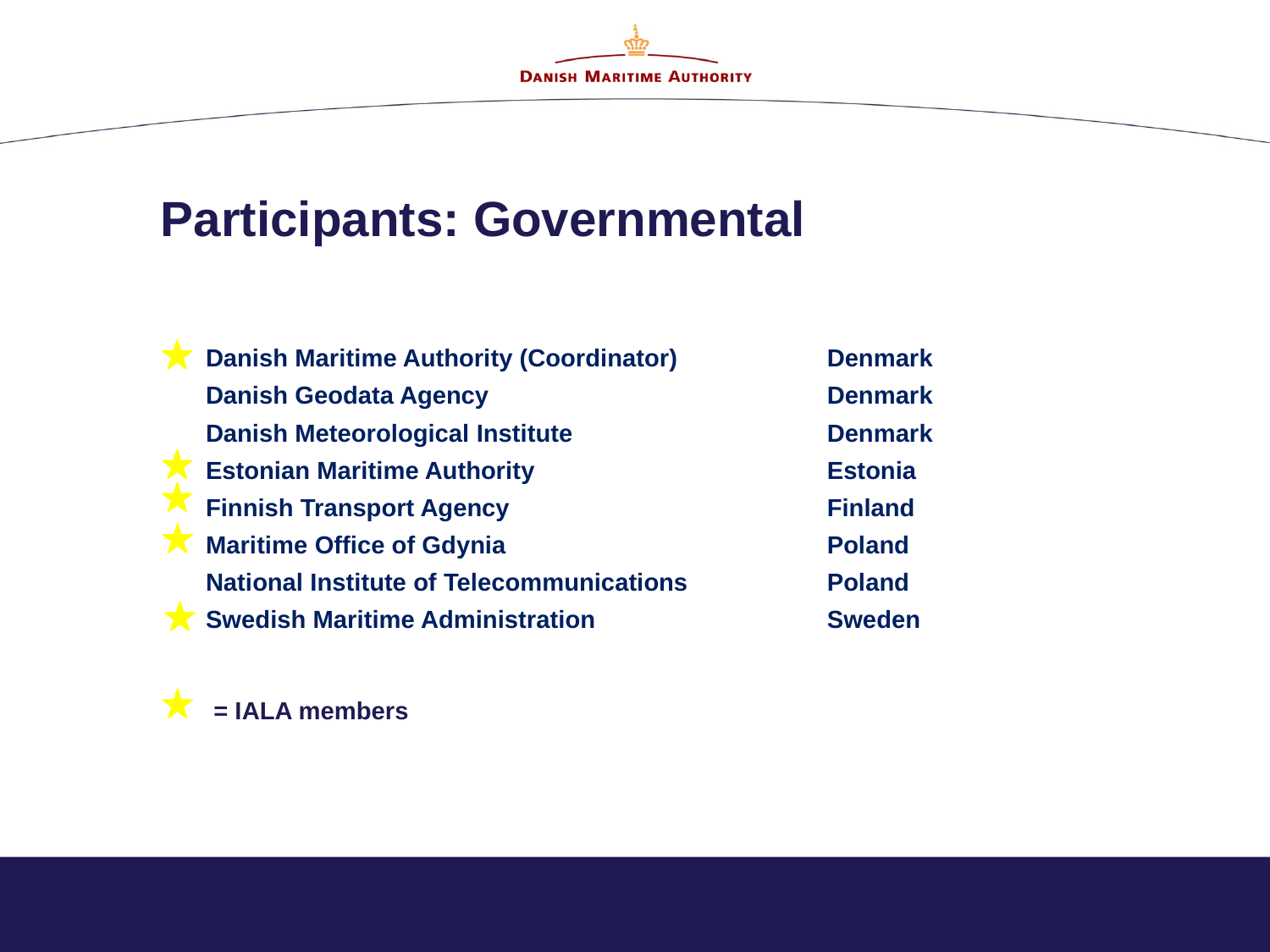

# Participants: Governmental
| Danish Maritime Authority (Coordinator) | Denmark |
| --- | --- |
| Danish Geodata Agency | Denmark |
| Danish Meteorological Institute | Denmark |
| Estonian Maritime Authority | Estonia |
| Finnish Transport Agency | Finland |
| Maritime Office of Gdynia | Poland |
| National Institute of Telecommunications | Poland |
| Swedish Maritime Administration | Sweden |

= IALA members